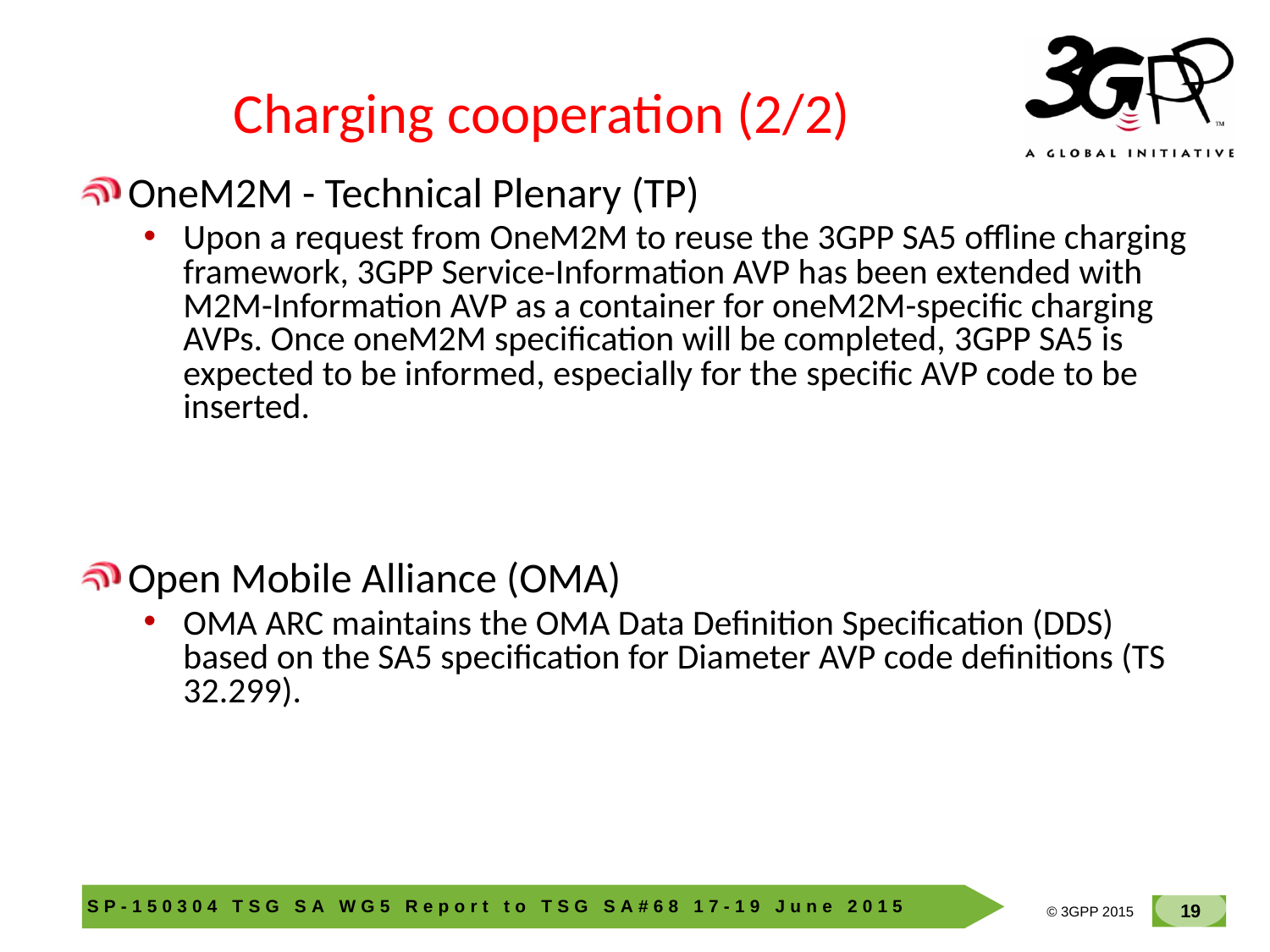

# Charging cooperation (2/2)
OneM2M - Technical Plenary (TP)
Upon a request from OneM2M to reuse the 3GPP SA5 offline charging framework, 3GPP Service-Information AVP has been extended with M2M-Information AVP as a container for oneM2M-specific charging AVPs. Once oneM2M specification will be completed, 3GPP SA5 is expected to be informed, especially for the specific AVP code to be inserted.

Open Mobile Alliance (OMA)
OMA ARC maintains the OMA Data Definition Specification (DDS) based on the SA5 specification for Diameter AVP code definitions (TS 32.299).